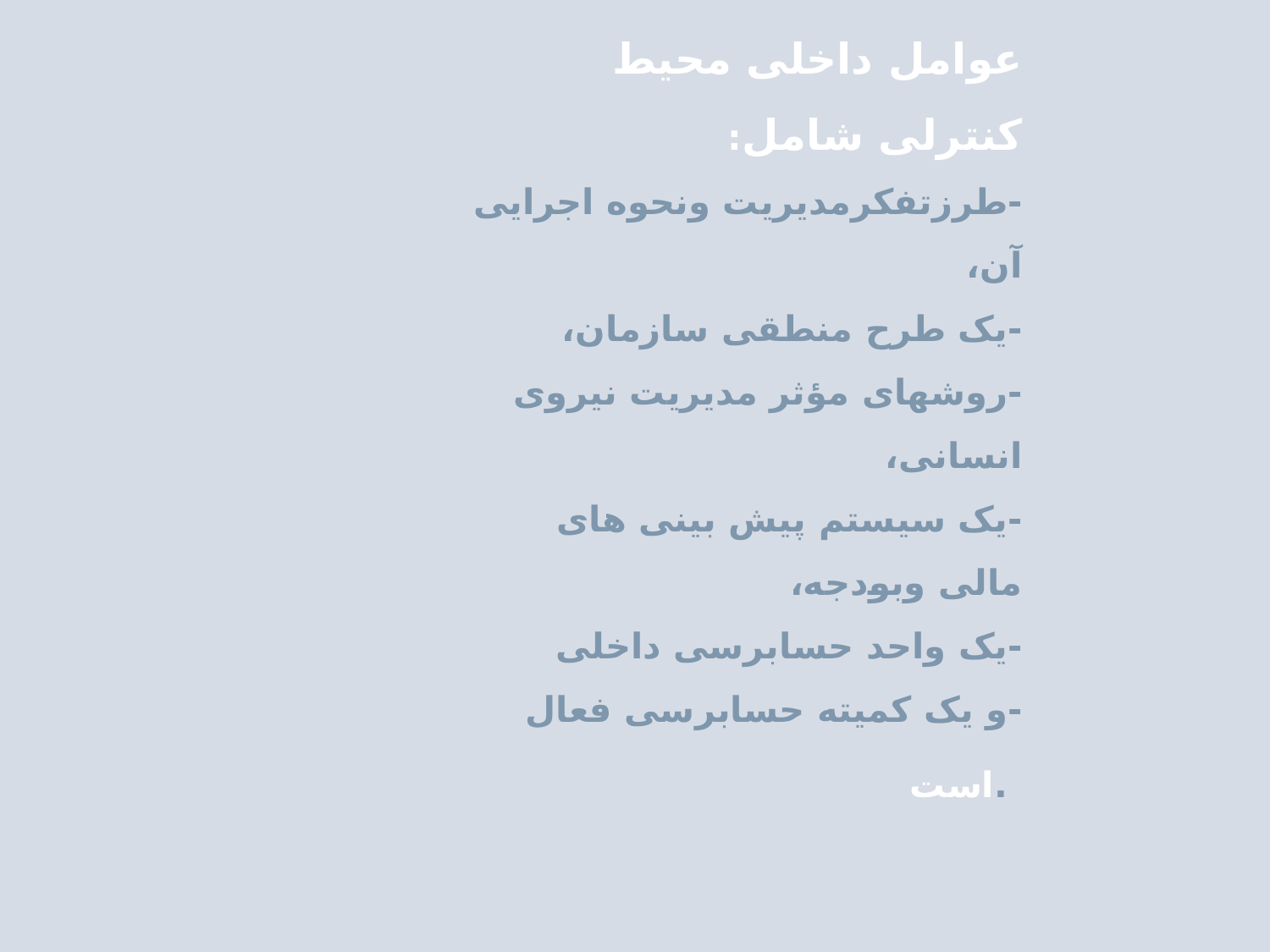

# عوامل داخلی محیط کنترلی شامل: -طرزتفکرمدیریت ونحوه اجرایی آن، -یک طرح منطقی سازمان، -روشهای مؤثر مدیریت نیروی انسانی، -یک سیستم پیش بینی های مالی وبودجه، -یک واحد حسابرسی داخلی -و یک کمیته حسابرسی فعال .است